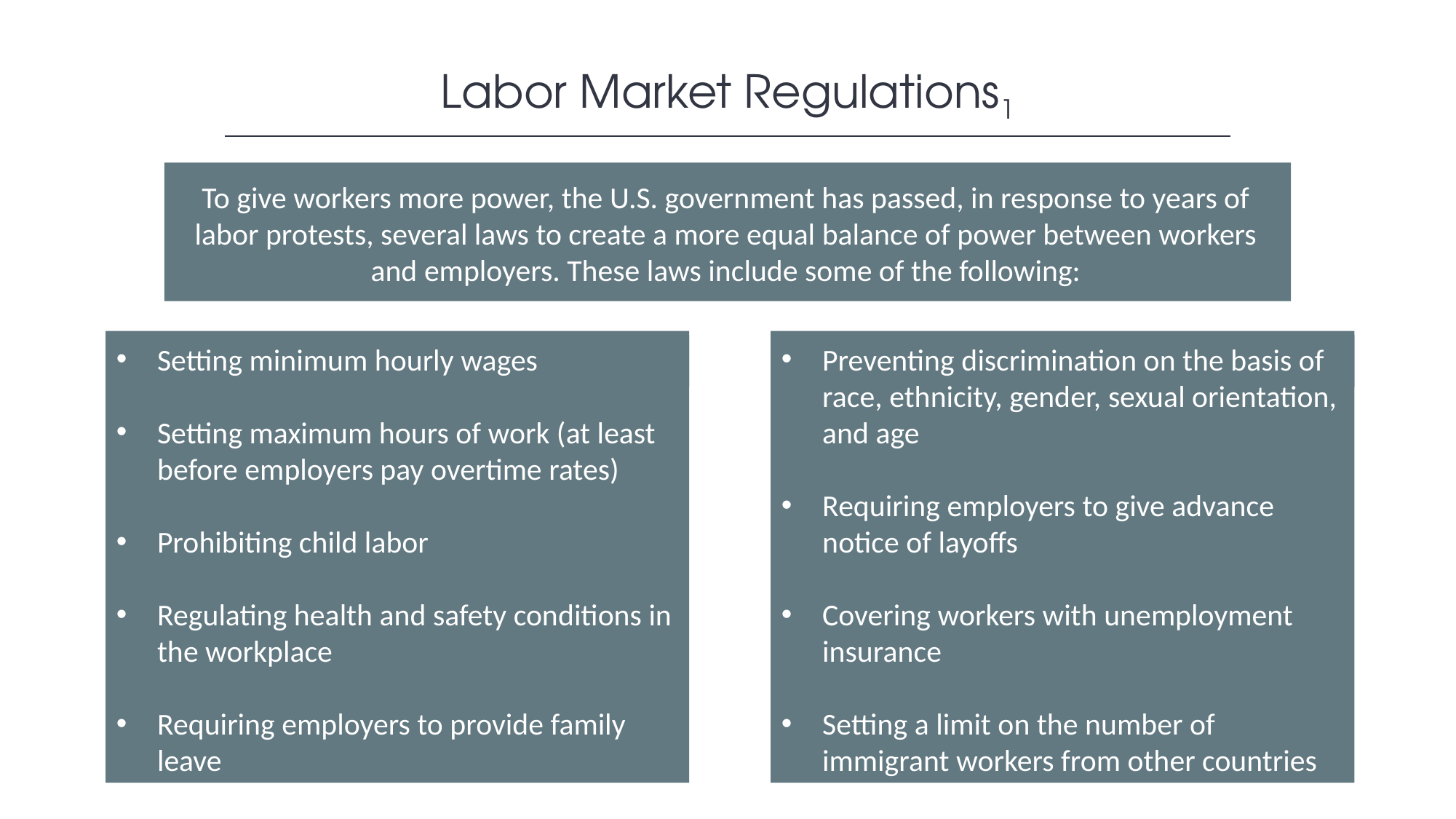

Labor Market Regulations1

To give workers more power, the U.S. government has passed, in response to years of labor protests, several laws to create a more equal balance of power between workers and employers. These laws include some of the following:

Setting minimum hourly wages

Setting maximum hours of work (at least before employers pay overtime rates)

Prohibiting child labor

Regulating health and safety conditions in the workplace

Requiring employers to provide family leave

Preventing discrimination on the basis of race, ethnicity, gender, sexual orientation, and age

Requiring employers to give advance notice of layoffs

Covering workers with unemployment insurance

Setting a limit on the number of immigrant workers from other countries